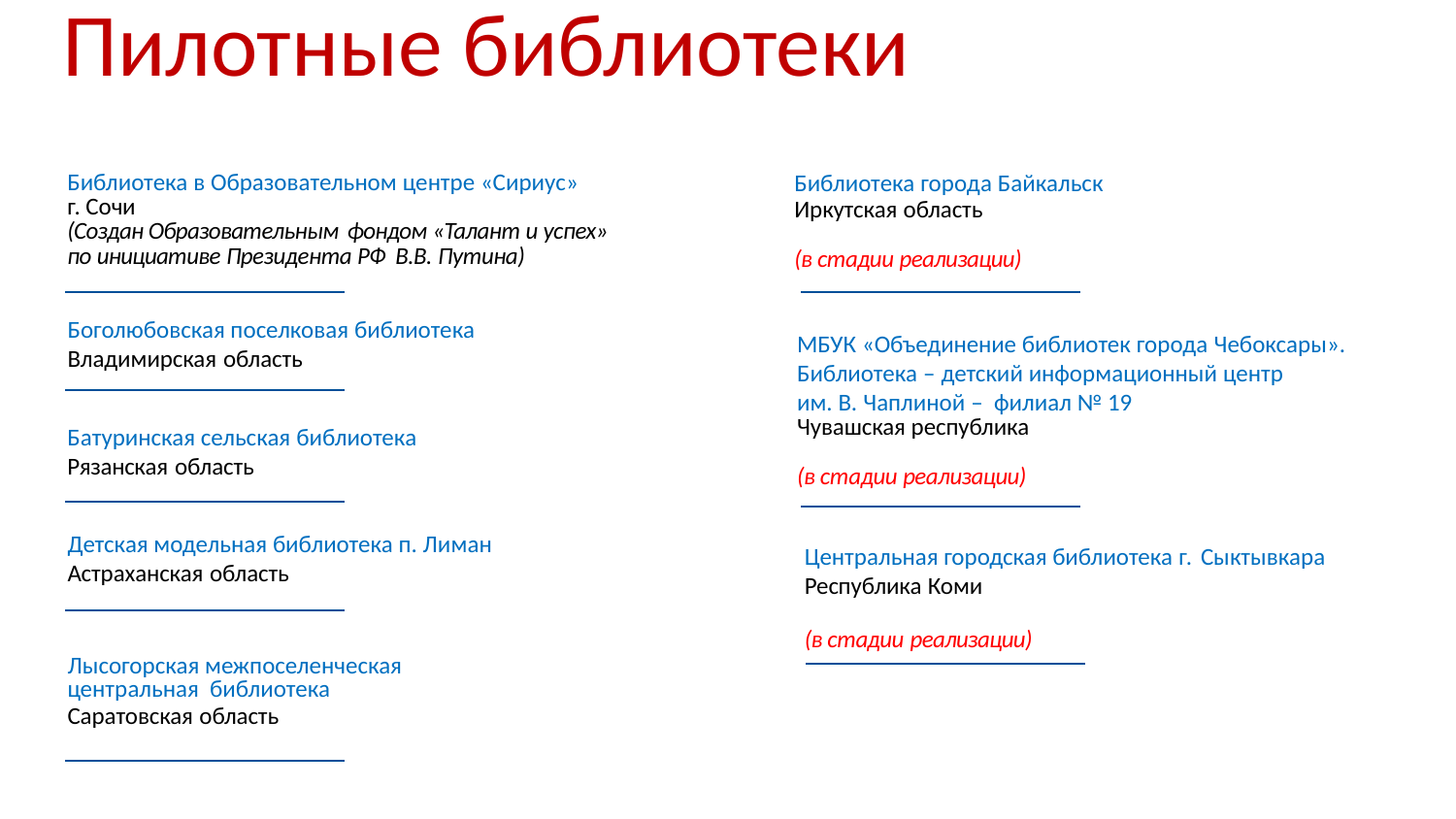

# Пилотные библиотеки
Библиотека в Образовательном центре «Сириус»
г. Сочи
(Создан Образовательным фондом «Талант и успех» по инициативе Президента РФ  В.В. Путина)
Библиотека города Байкальск
Иркутская область

(в стадии реализации)

Боголюбовская поселковая библиотека  Владимирская область
МБУК «Объединение библиотек города Чебоксары».
Библиотека – детский информационный центр
им. В. Чаплиной –  филиал № 19
Чувашская республика

(в стадии реализации)

Батуринская сельская библиотека
Рязанская область

Детская модельная библиотека п. Лиман
Астраханская область
Центральная городская библиотека г.  Сыктывкара  Республика Коми
(в стадии реализации)

Лысогорская межпоселенческая
центральная  библиотека
Саратовская область